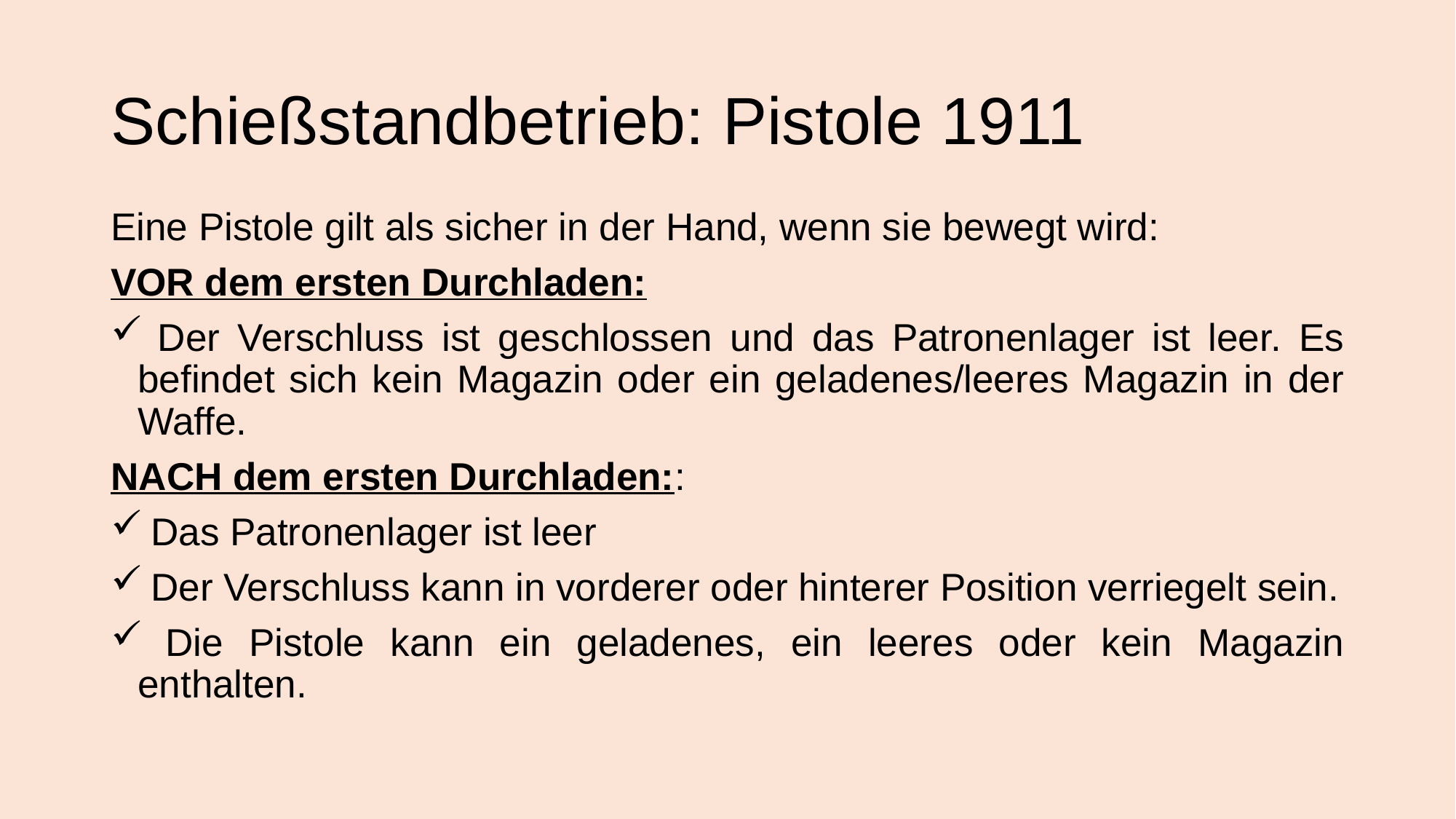

# Schießstandbetrieb: Pistole 1911
Eine Pistole gilt als sicher in der Hand, wenn sie bewegt wird:
VOR dem ersten Durchladen:
 Der Verschluss ist geschlossen und das Patronenlager ist leer. Es befindet sich kein Magazin oder ein geladenes/leeres Magazin in der Waffe.
NACH dem ersten Durchladen::
 Das Patronenlager ist leer
 Der Verschluss kann in vorderer oder hinterer Position verriegelt sein.
 Die Pistole kann ein geladenes, ein leeres oder kein Magazin enthalten.